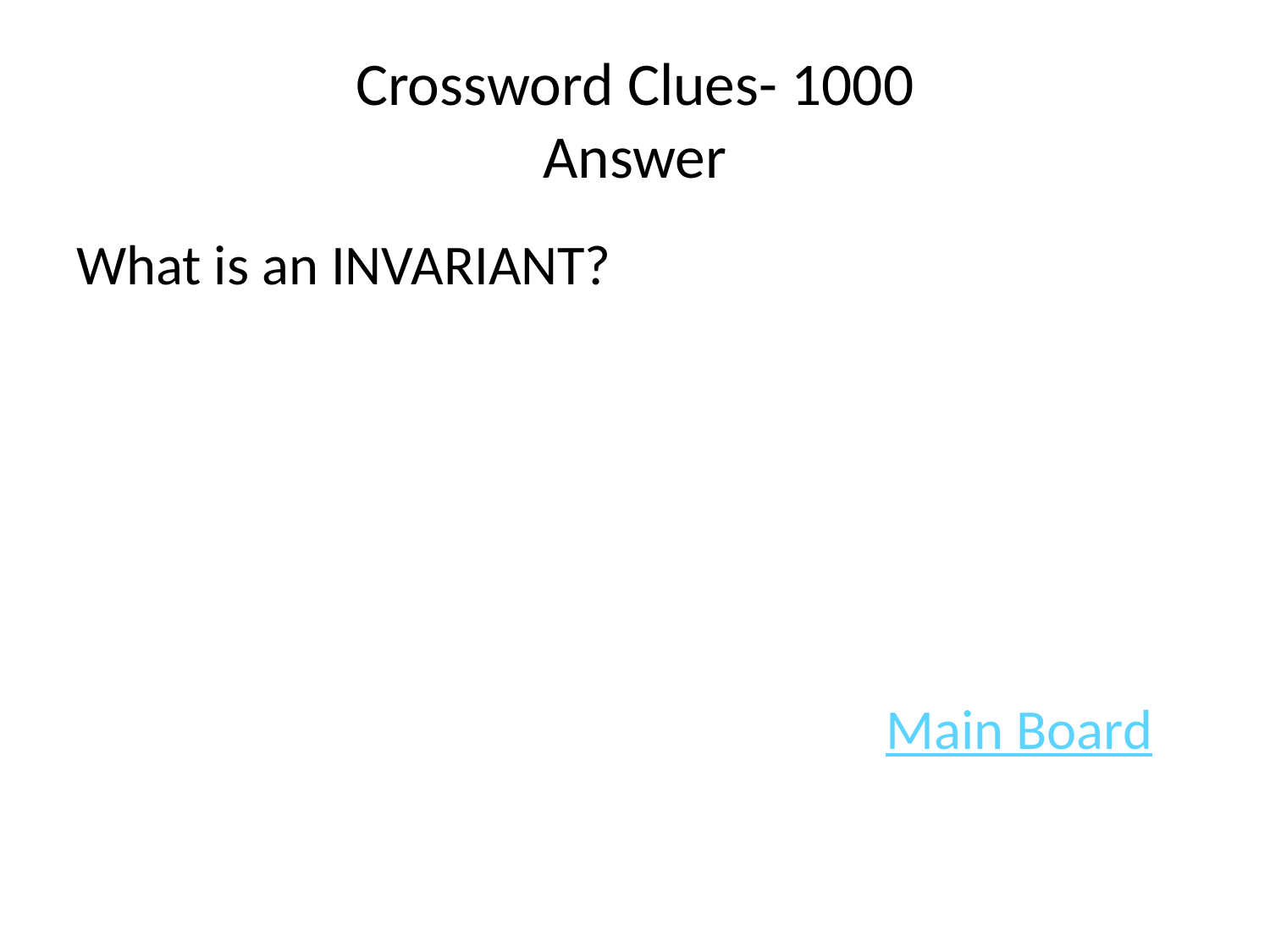

# Crossword Clues- 1000 Answer

What is an INVARIANT?

							Main Board